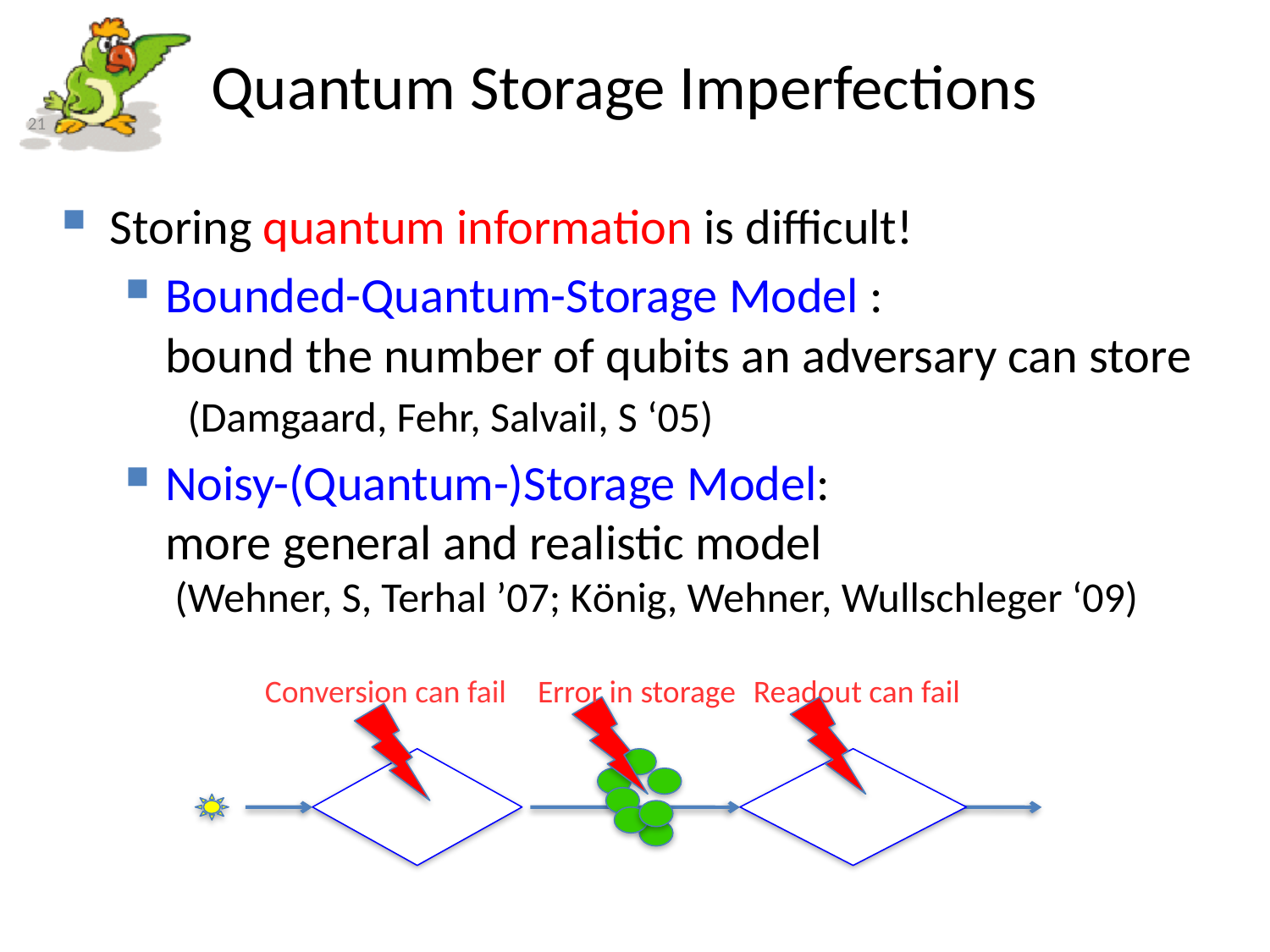

# Quantum Storage Imperfections
Storing quantum information is difficult!
Bounded-Quantum-Storage Model :
bound the number of qubits an adversary can store
  (Damgaard, Fehr, Salvail, S ‘05)
Noisy-(Quantum-)Storage Model:
more general and realistic model
 (Wehner, S, Terhal ’07; König, Wehner, Wullschleger ‘09)

Conversion can fail
Error in storage
Readout can fail